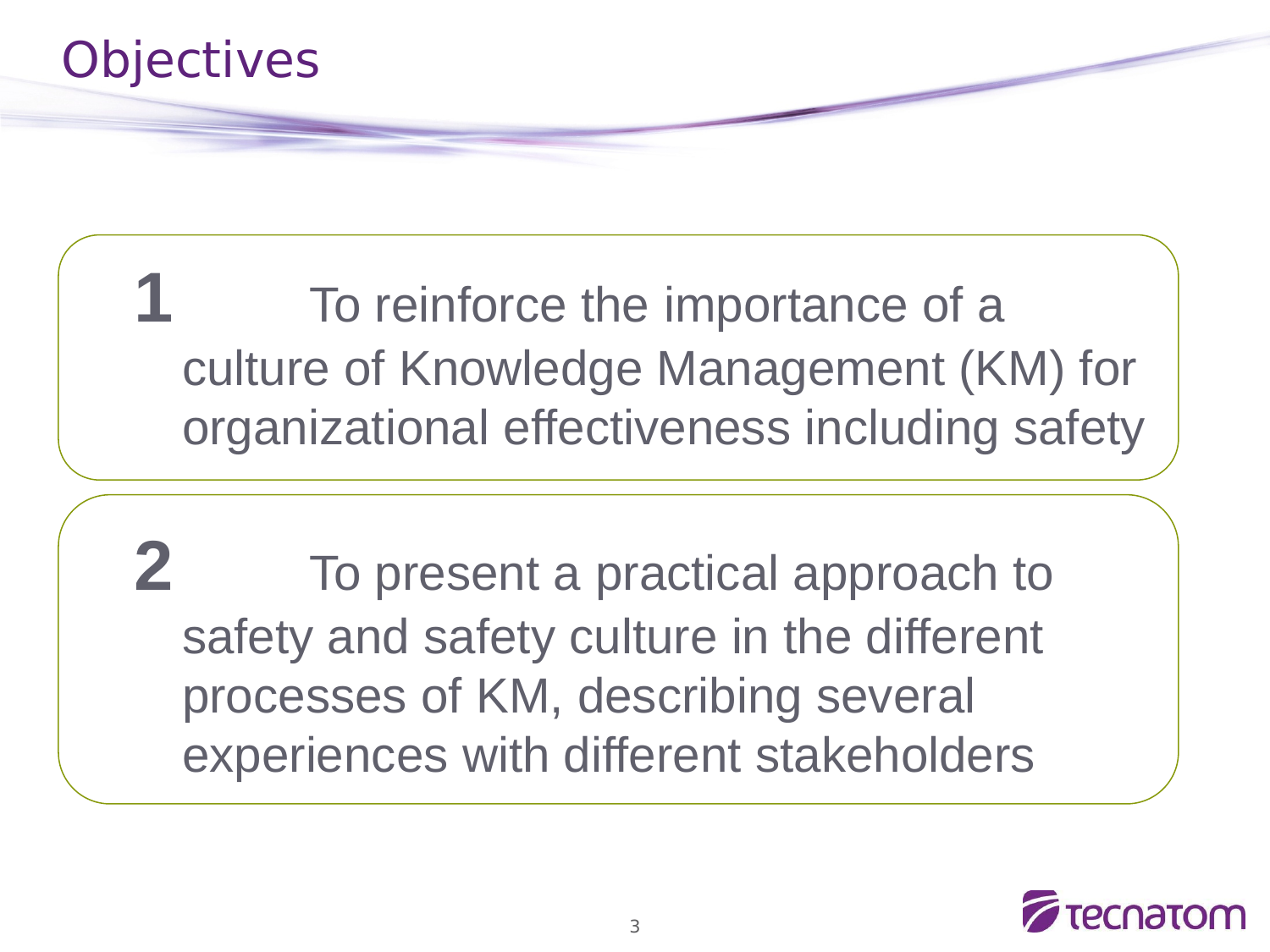

Objectives

1		To reinforce the importance of a culture of Knowledge Management (KM) for organizational effectiveness including safety

2 	To present a practical approach to safety and safety culture in the different processes of KM, describing several experiences with different stakeholders
3